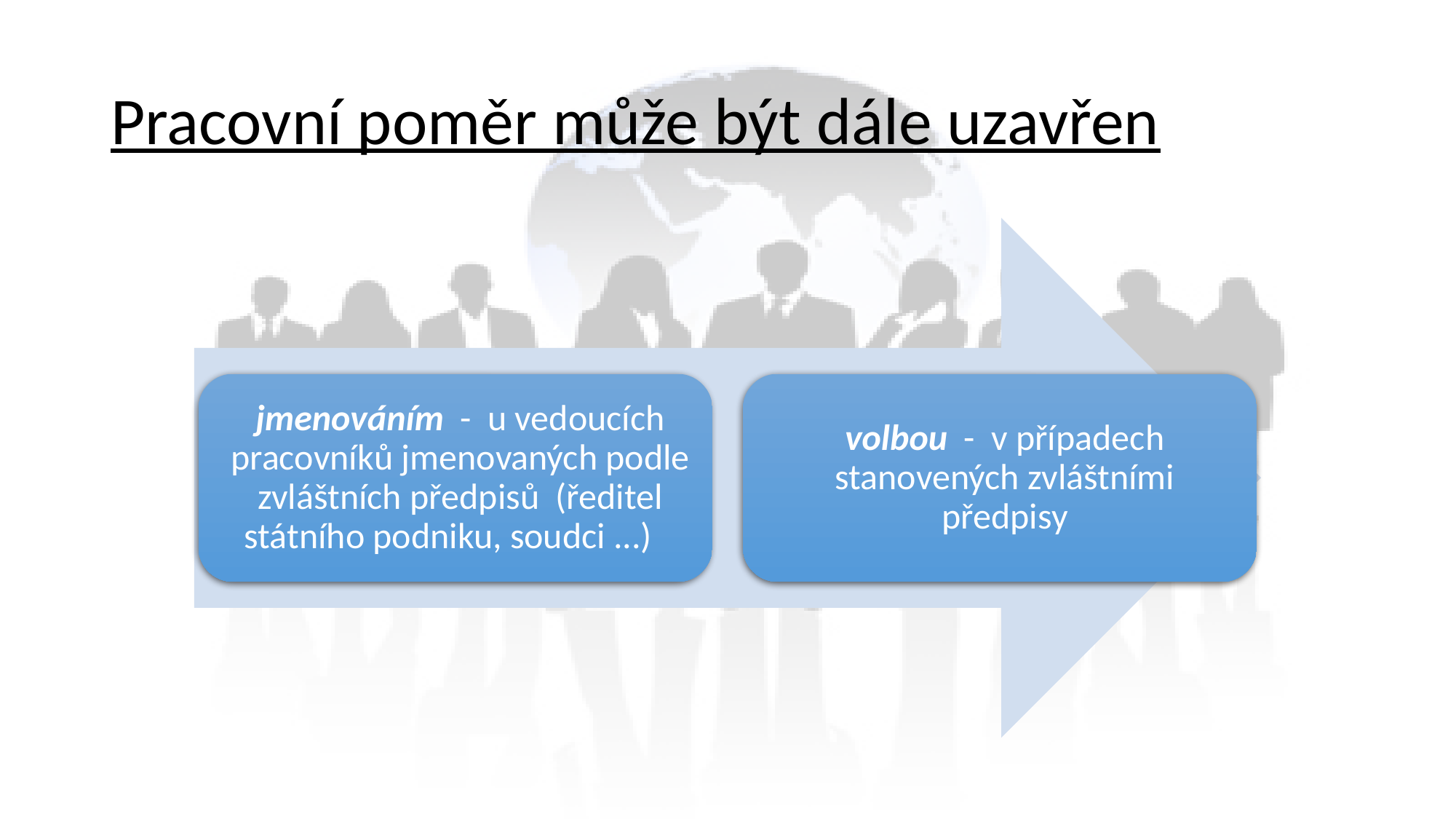

# Pracovní poměr může být dále uzavřen
jmenováním  -  u vedoucích pracovníků jmenovaných podle zvláštních předpisů  (ředitel státního podniku, soudci ...)
volbou  -  v případech stanovených zvláštními předpisy